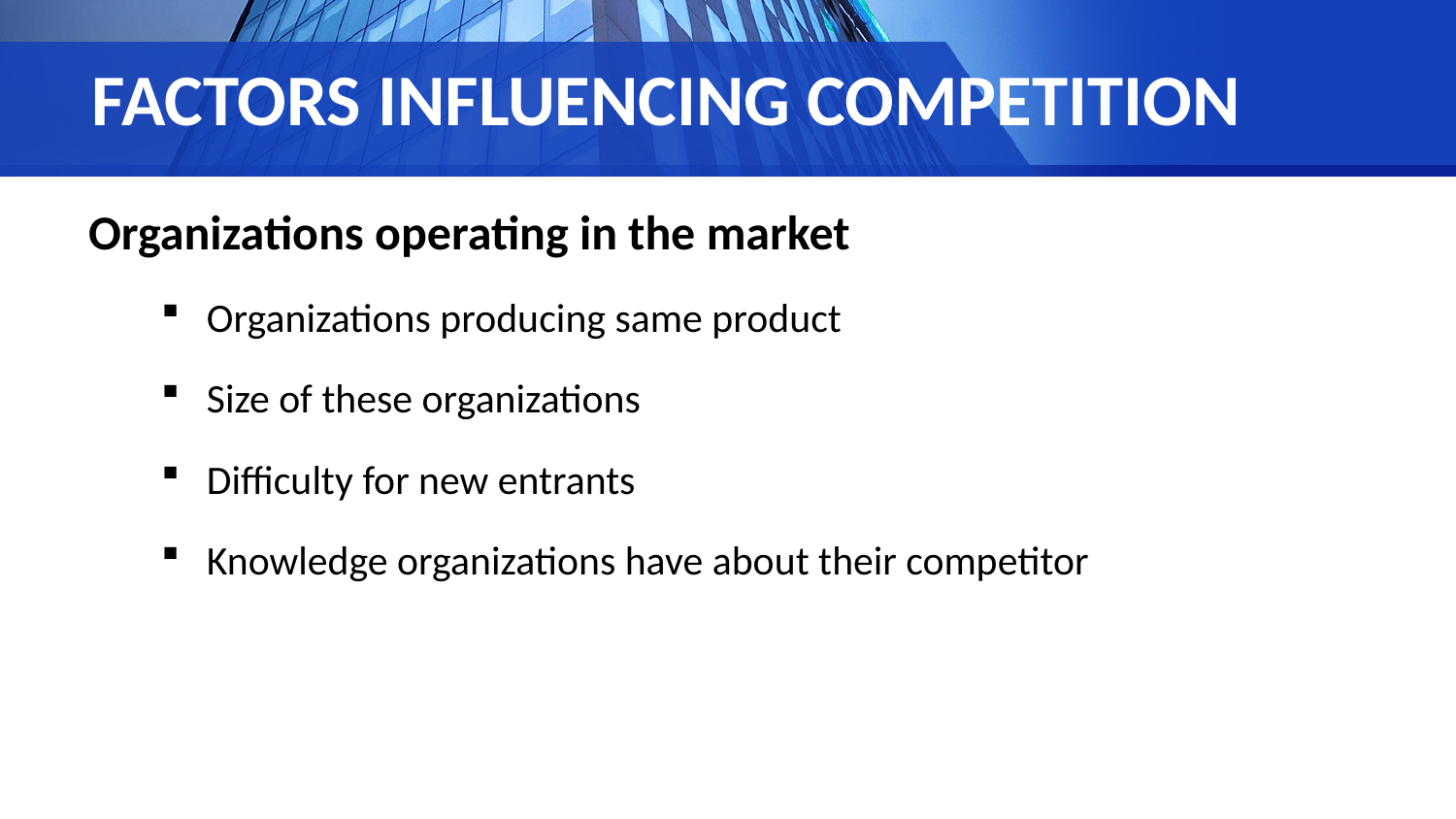

# FACTORS INFLUENCING COMPETITION
Organizations operating in the market
Organizations producing same product
Size of these organizations
Difficulty for new entrants
Knowledge organizations have about their competitor